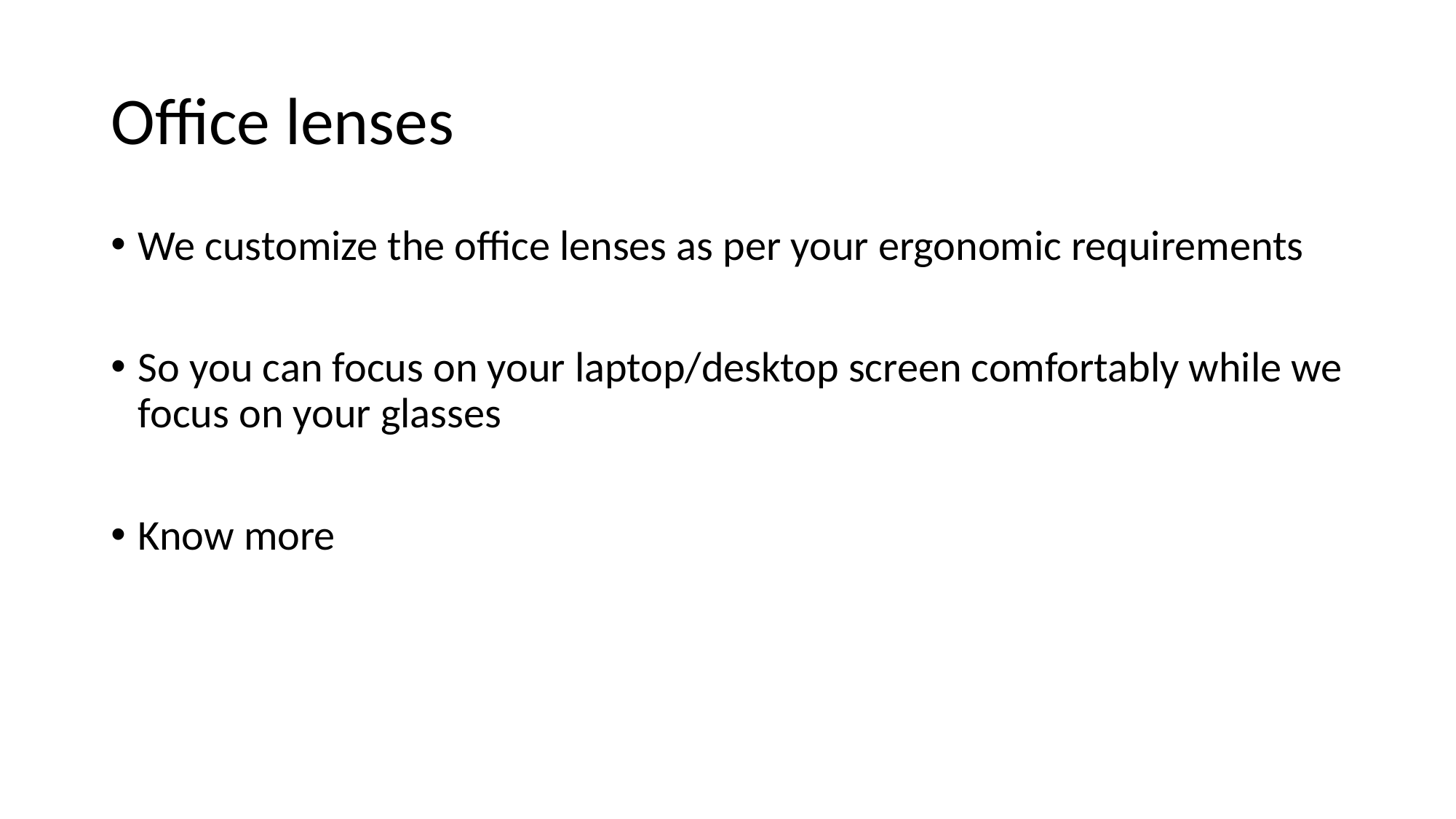

# Office lenses
We customize the office lenses as per your ergonomic requirements

So you can focus on your laptop/desktop screen comfortably while we focus on your glasses

Know more